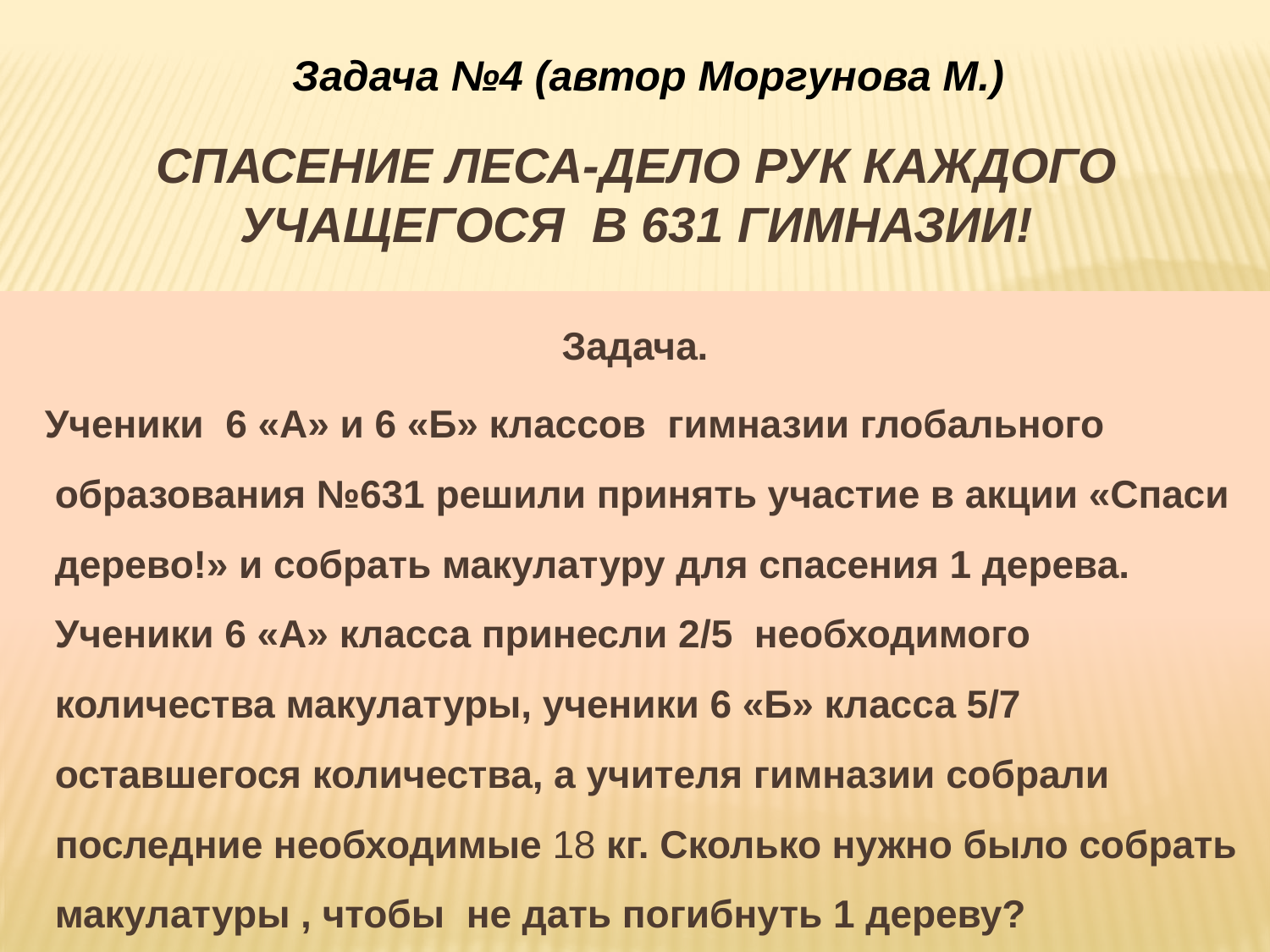

Задача №4 (автор Моргунова М.)
Спасение леса-дело рук каждого учащегося  в 631 гимназии!
Задача.
   Ученики  6 «А» и 6 «Б» классов  гимназии глобального образования №631 решили принять участие в акции «Спаси дерево!» и собрать макулатуру для спасения 1 дерева. Ученики 6 «А» класса принесли 2/5  необходимого количества макулатуры, ученики 6 «Б» класса 5/7 оставшегося количества, а учителя гимназии собрали последние необходимые 18 кг. Сколько нужно было собрать макулатуры , чтобы  не дать погибнуть 1 дереву?